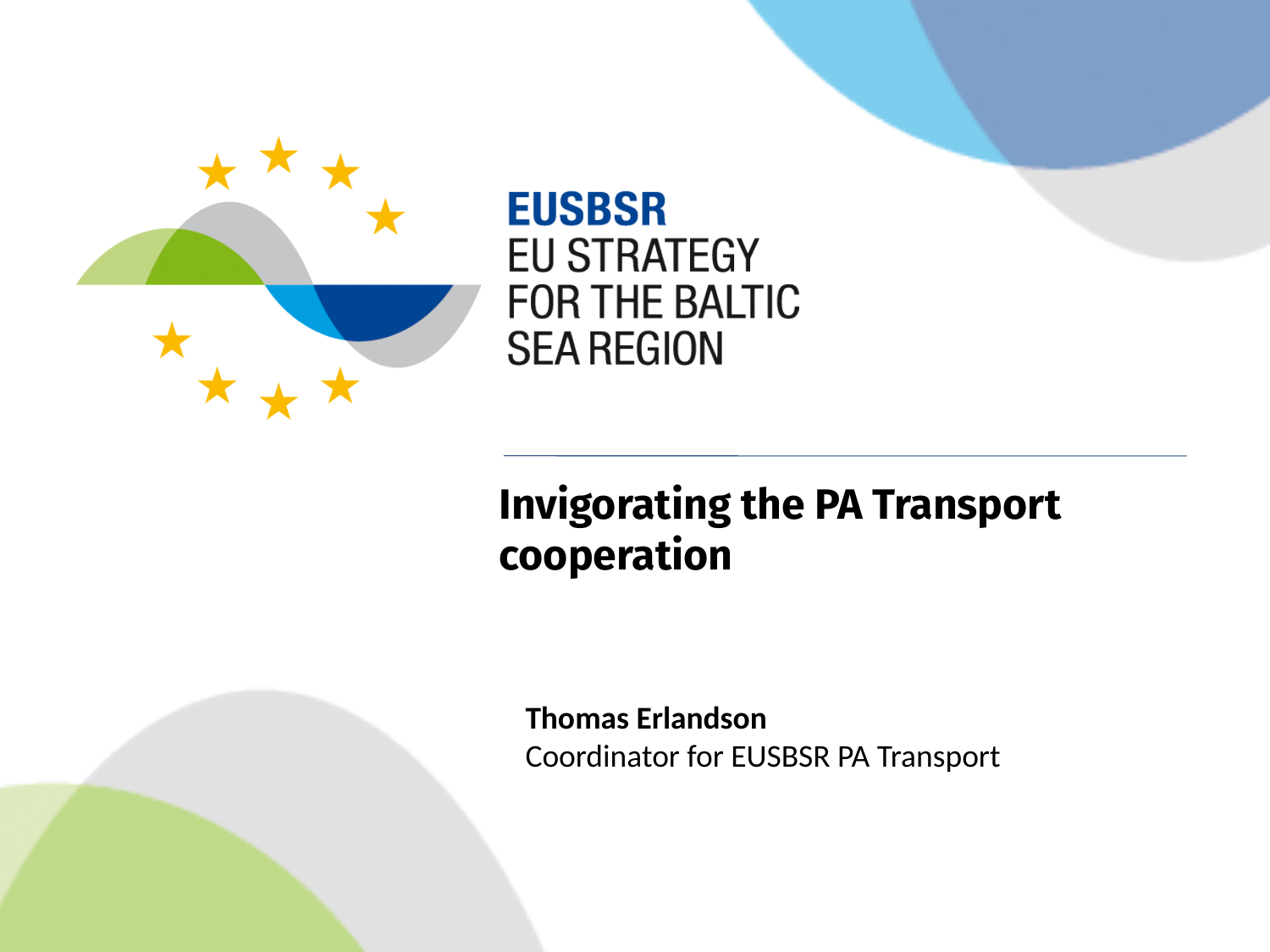

# Invigorating the PA Transport cooperation
Thomas Erlandson
Coordinator for EUSBSR PA Transport